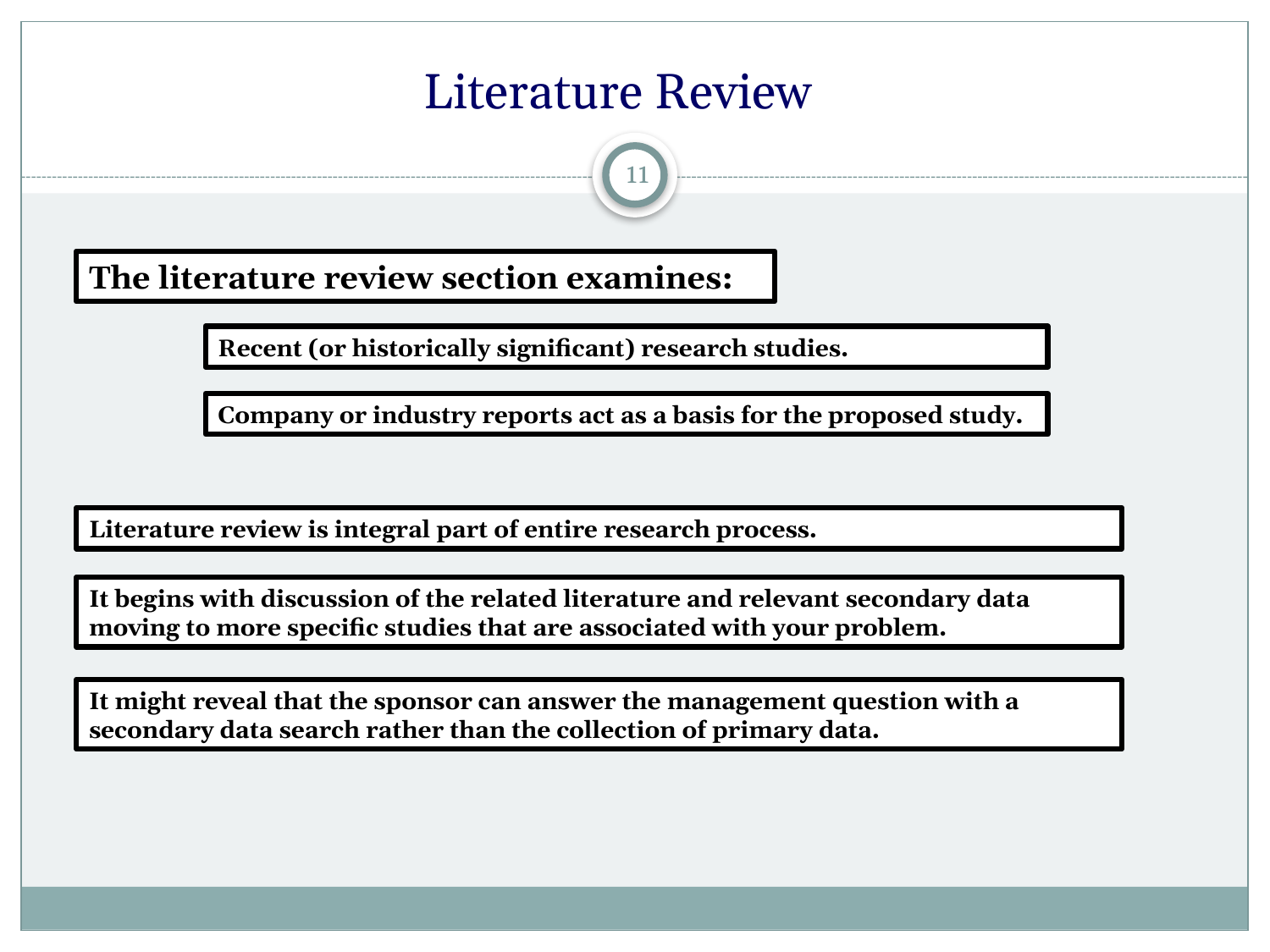

# Literature Review
11
The literature review section examines:
Recent (or historically significant) research studies.
Company or industry reports act as a basis for the proposed study.
Literature review is integral part of entire research process.
It begins with discussion of the related literature and relevant secondary data moving to more specific studies that are associated with your problem.
It might reveal that the sponsor can answer the management question with a secondary data search rather than the collection of primary data.